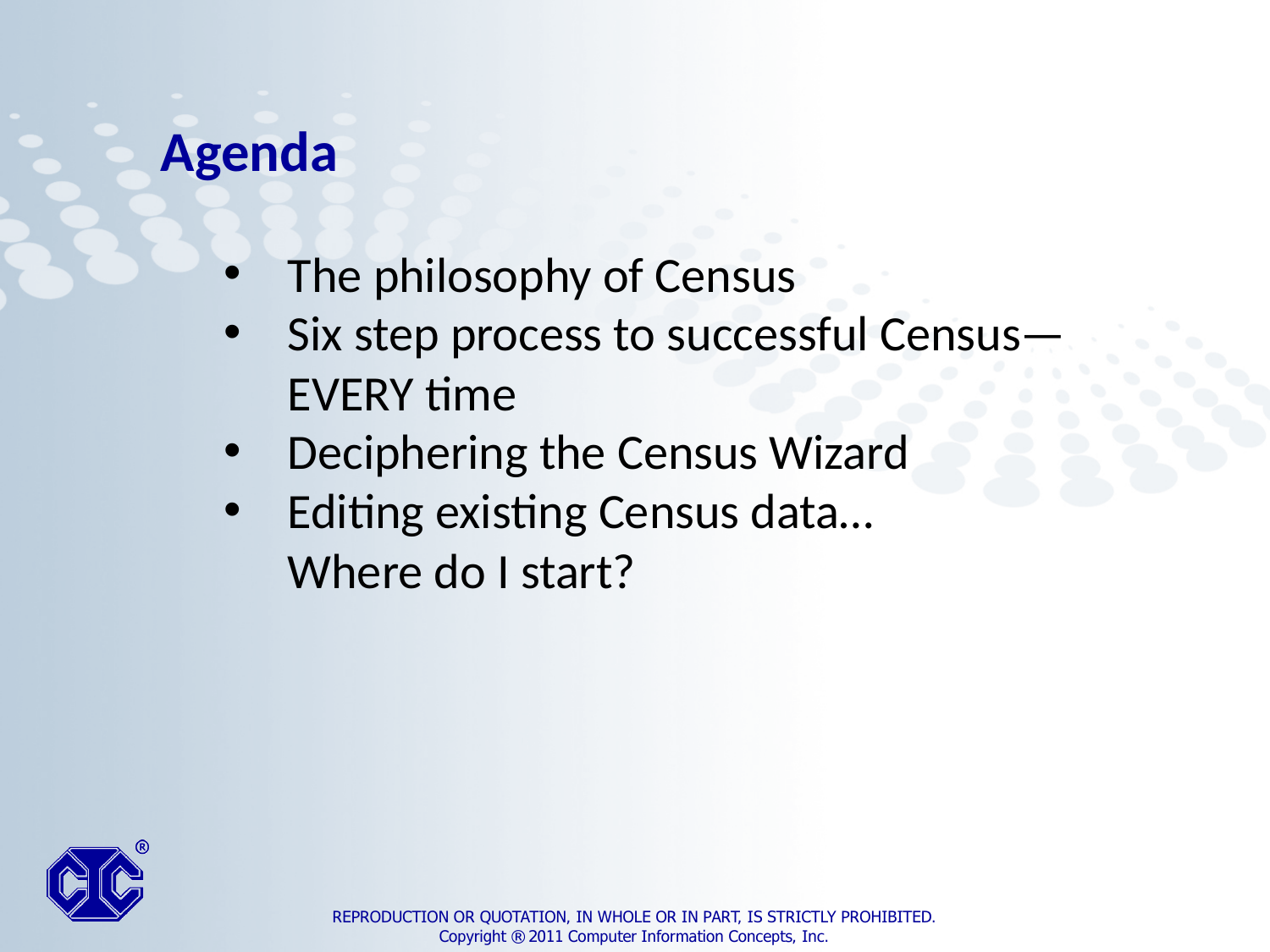

Agenda

The philosophy of Census
Six step process to successful Census—EVERY time
Deciphering the Census Wizard
Editing existing Census data…
Where do I start?